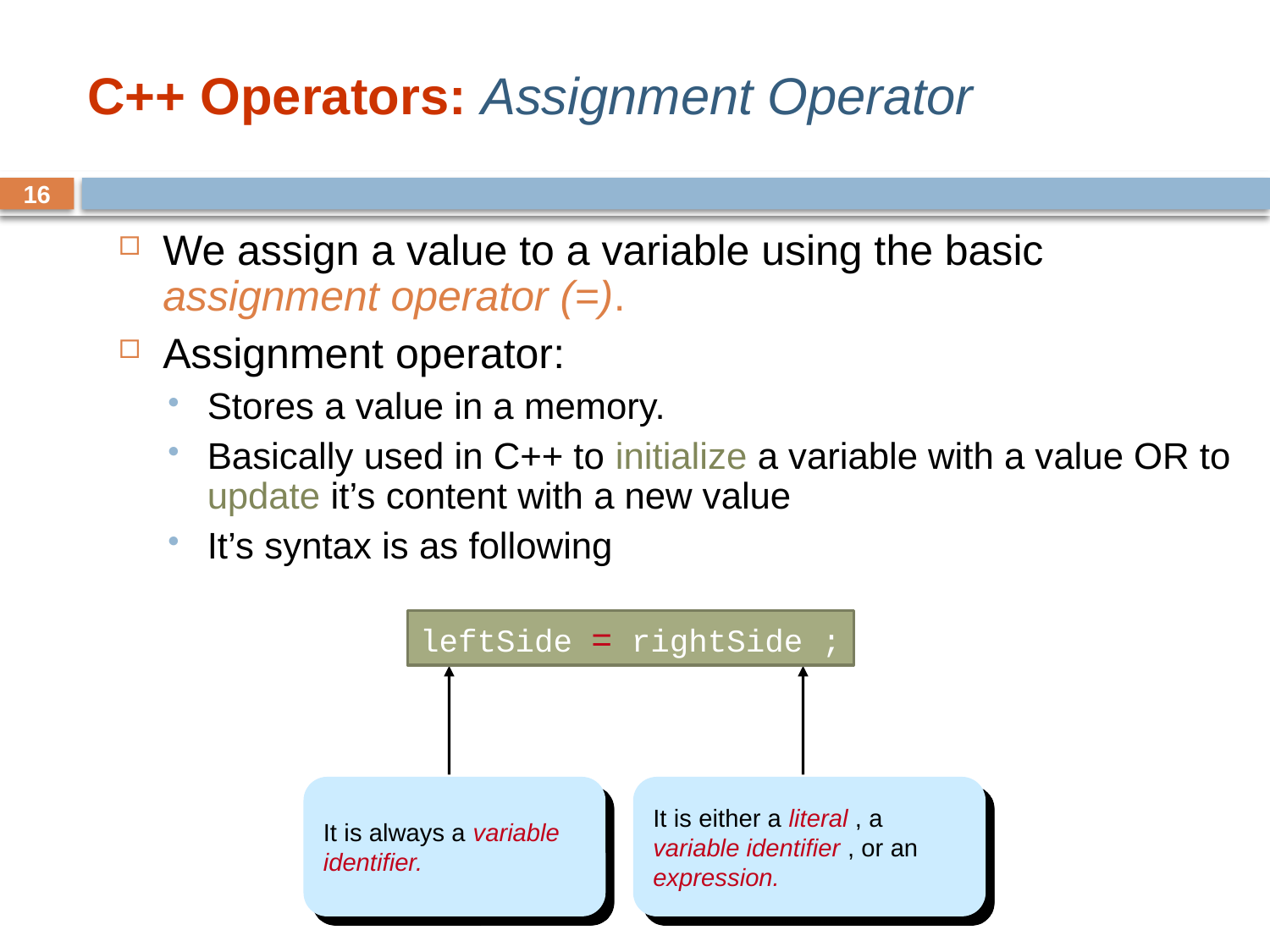

# C++ Operators: Assignment Operator
16
We assign a value to a variable using the basic assignment operator (=).
Assignment operator:
Stores a value in a memory.
Basically used in C++ to initialize a variable with a value OR to update it’s content with a new value
It’s syntax is as following

leftSide = rightSide ;

It is always a variable identifier.

It is either a literal , a variable identifier , or an expression.